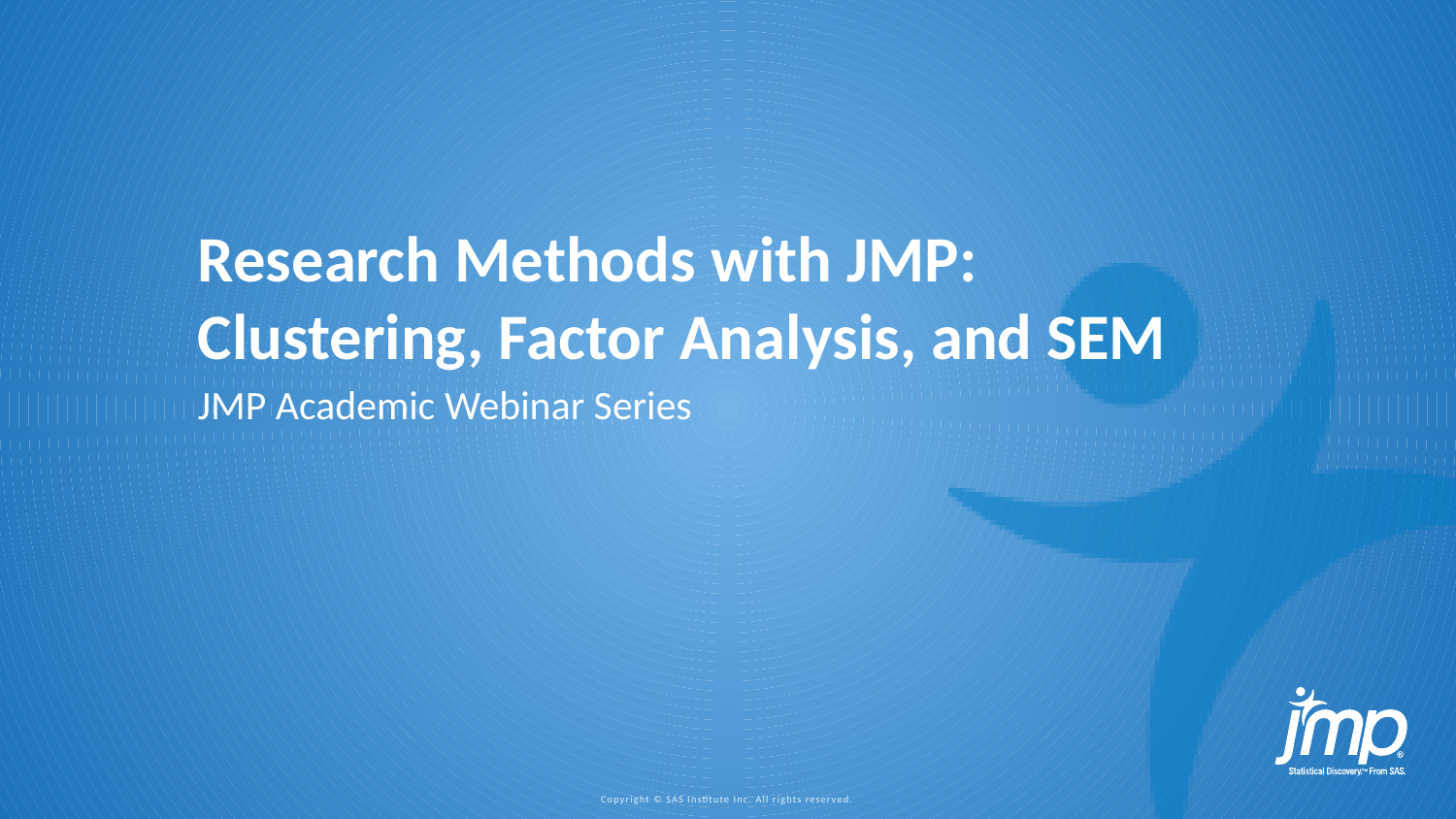

# Research Methods with JMP: Clustering, Factor Analysis, and SEM
JMP Academic Webinar Series